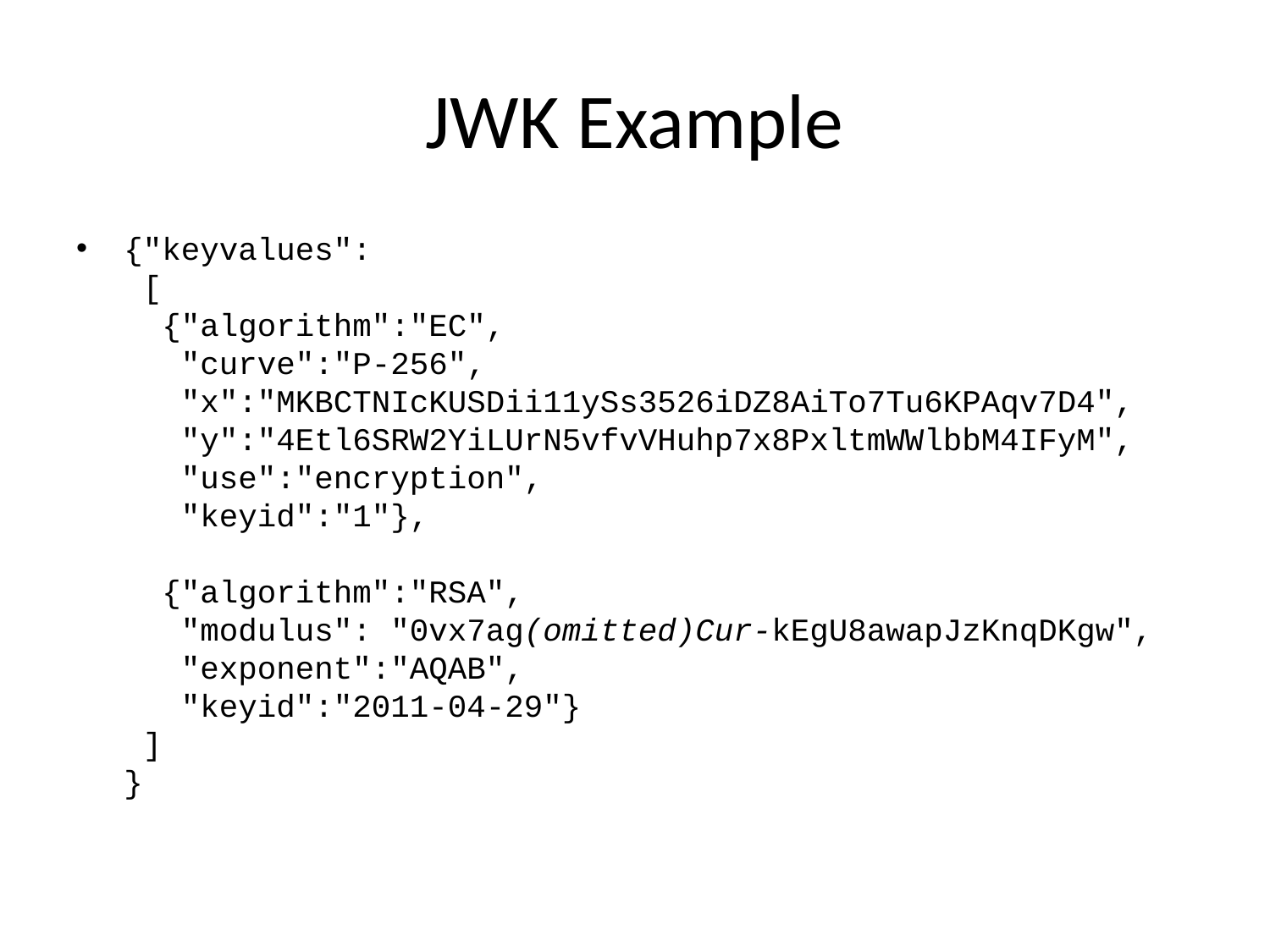

# JWK Example
{"keyvalues":
 [
  {"algorithm":"EC",
   "curve":"P-256",
   "x":"MKBCTNIcKUSDii11ySs3526iDZ8AiTo7Tu6KPAqv7D4",
   "y":"4Etl6SRW2YiLUrN5vfvVHuhp7x8PxltmWWlbbM4IFyM",
   "use":"encryption",
   "keyid":"1"},
  {"algorithm":"RSA",
   "modulus": "0vx7ag(omitted)Cur-kEgU8awapJzKnqDKgw",
   "exponent":"AQAB",
   "keyid":"2011-04-29"}
 ]
}